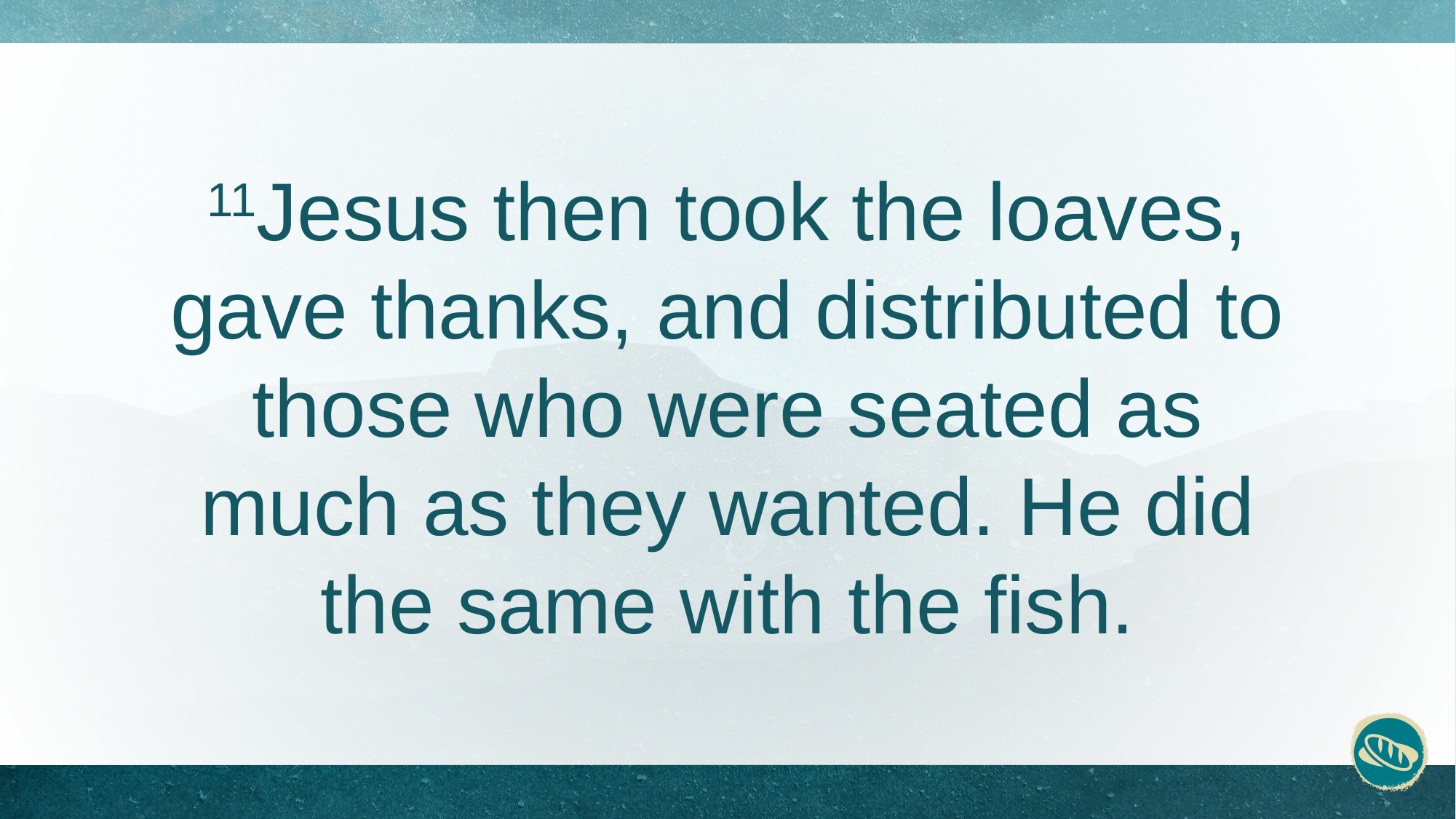

# 11Jesus then took the loaves, gave thanks, and distributed to those who were seated as much as they wanted. He did the same with the fish.